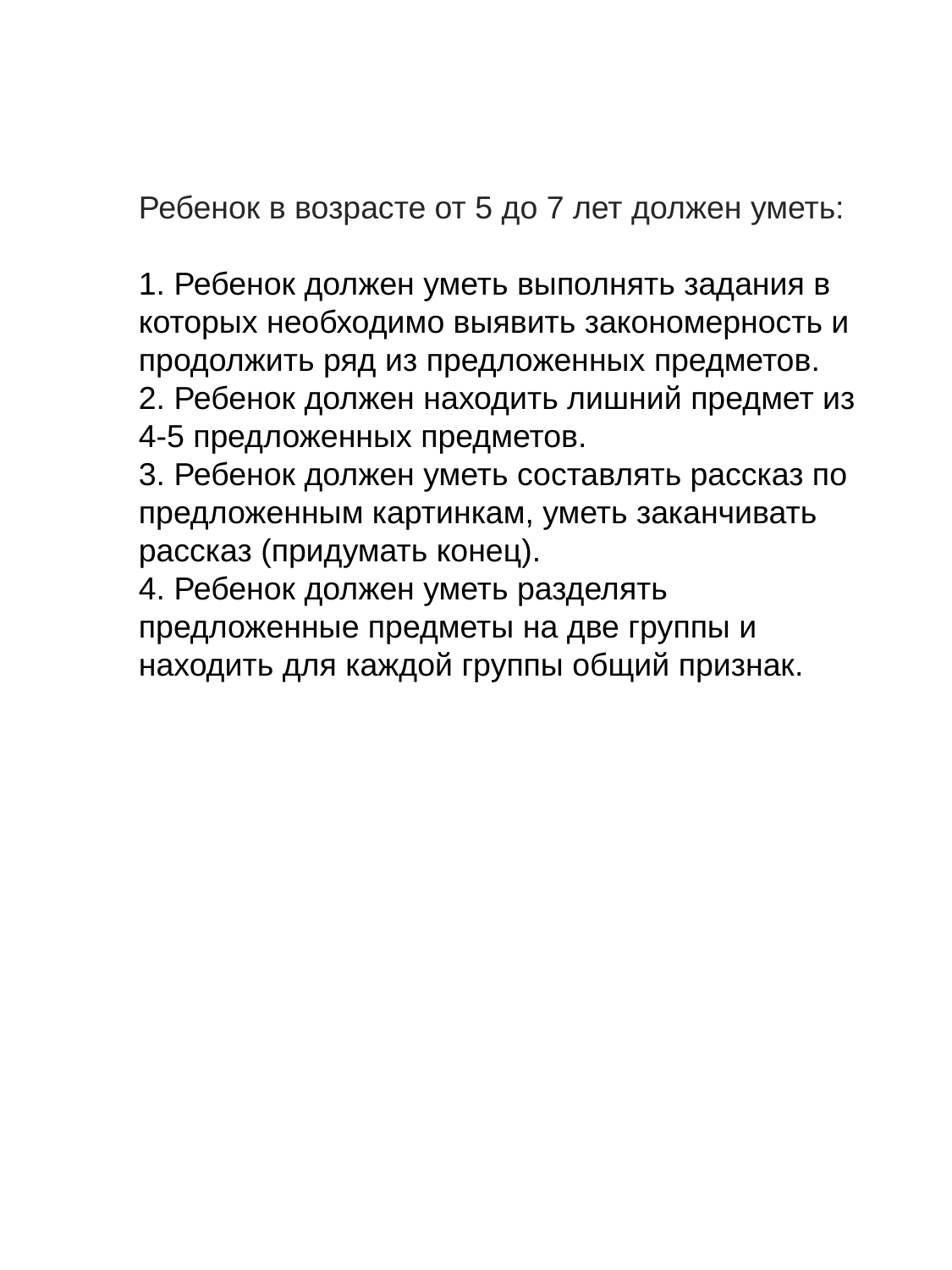

Ребенок в возрасте от 5 до 7 лет должен уметь:
1. Ребенок должен уметь выполнять задания в которых необходимо выявить закономерность и продолжить ряд из предложенных предметов.
2. Ребенок должен находить лишний предмет из 4-5 предложенных предметов.
3. Ребенок должен уметь составлять рассказ по предложенным картинкам, уметь заканчивать рассказ (придумать конец).
4. Ребенок должен уметь разделять предложенные предметы на две группы и находить для каждой группы общий признак.